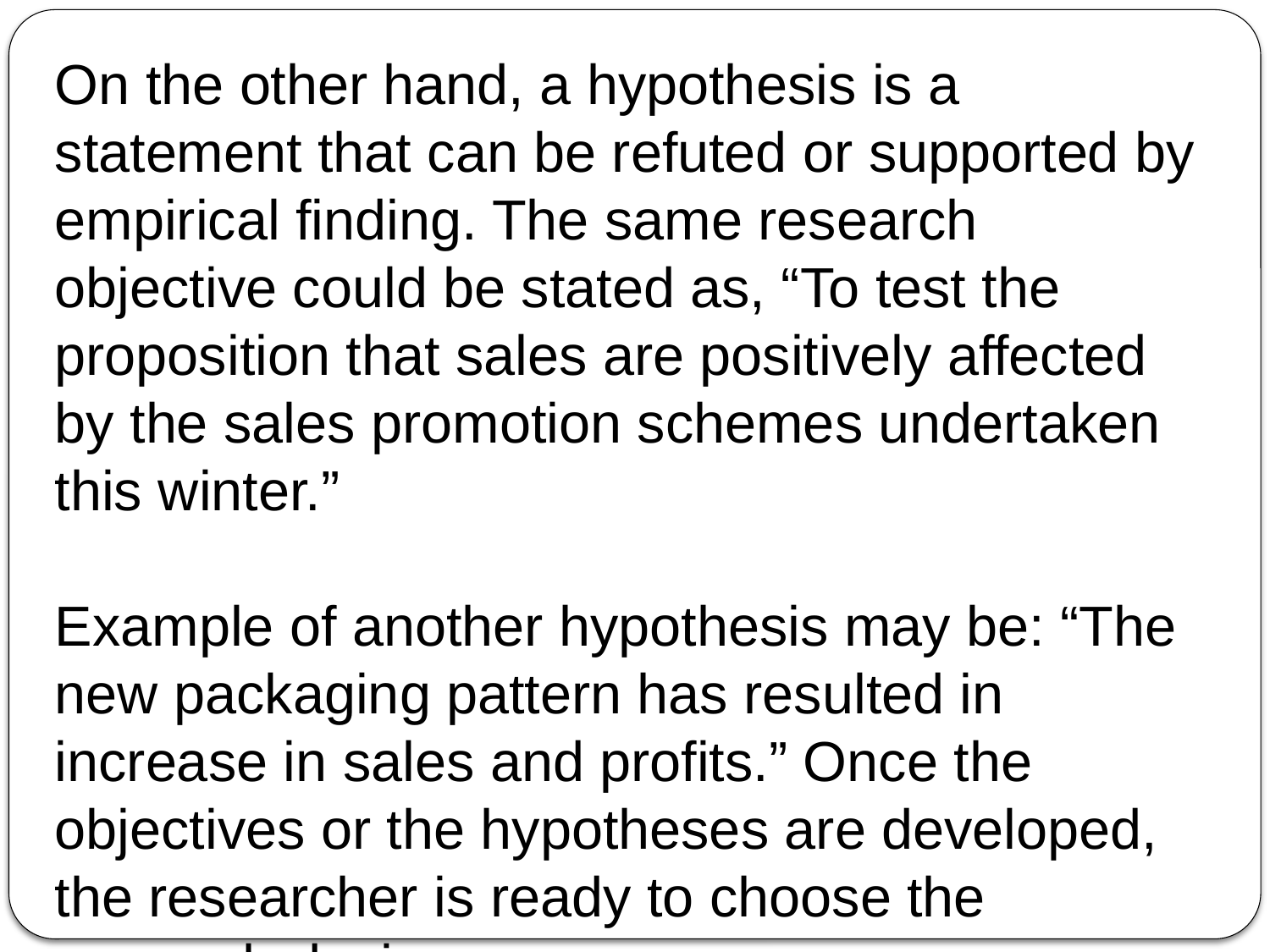

On the other hand, a hypothesis is a statement that can be refuted or supported by empirical finding. The same research objective could be stated as, “To test the proposition that sales are positively affected by the sales promotion schemes undertaken this winter.”

Example of another hypothesis may be: “The new packaging pattern has resulted in increase in sales and profits.” Once the objectives or the hypotheses are developed, the researcher is ready to choose the research design